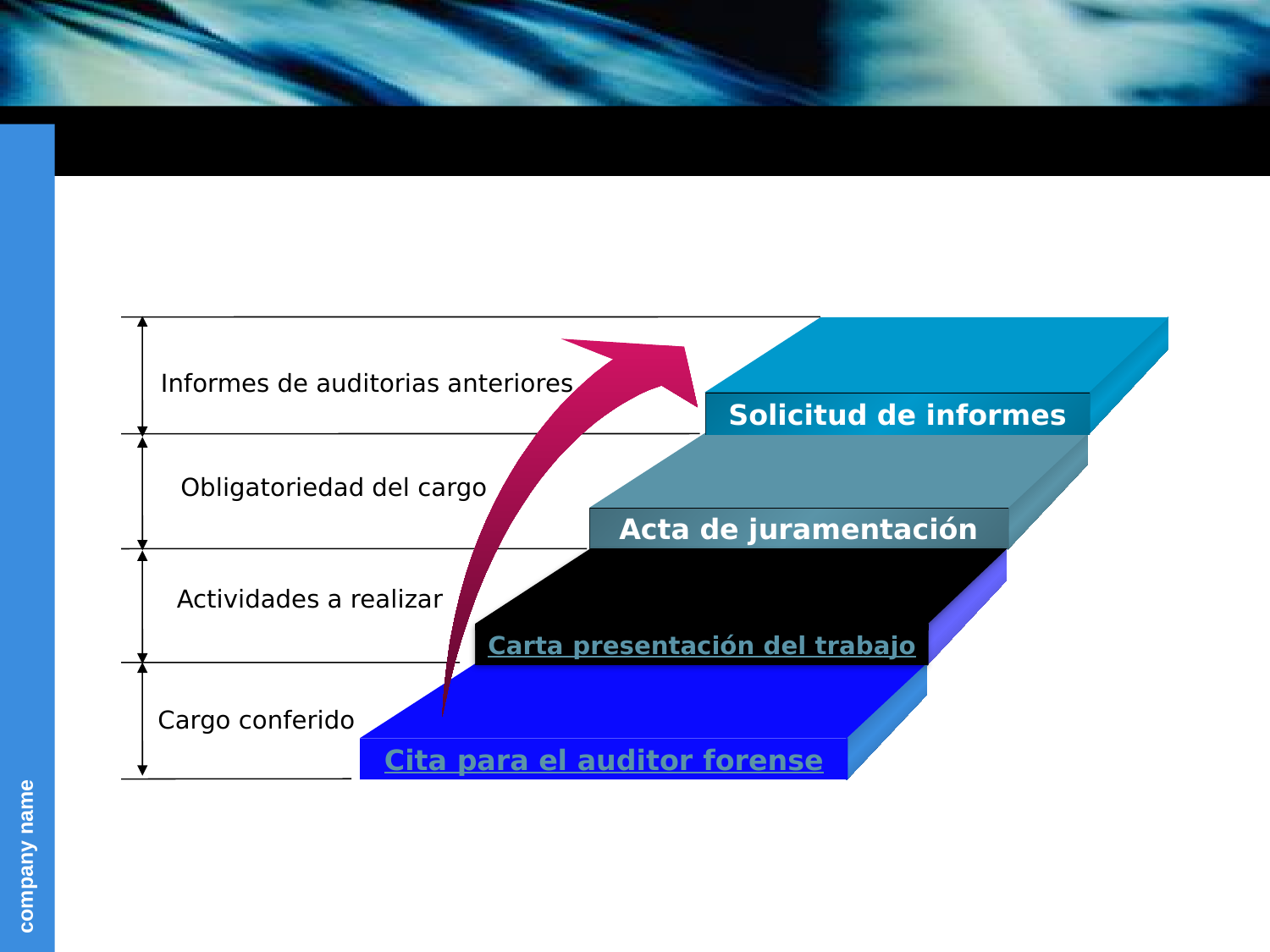

#

Informes de auditorias anteriores
Solicitud de informes

Obligatoriedad del cargo
Acta de juramentación

Actividades a realizar
Carta presentación del trabajo

Cargo conferido
Cita para el auditor forense